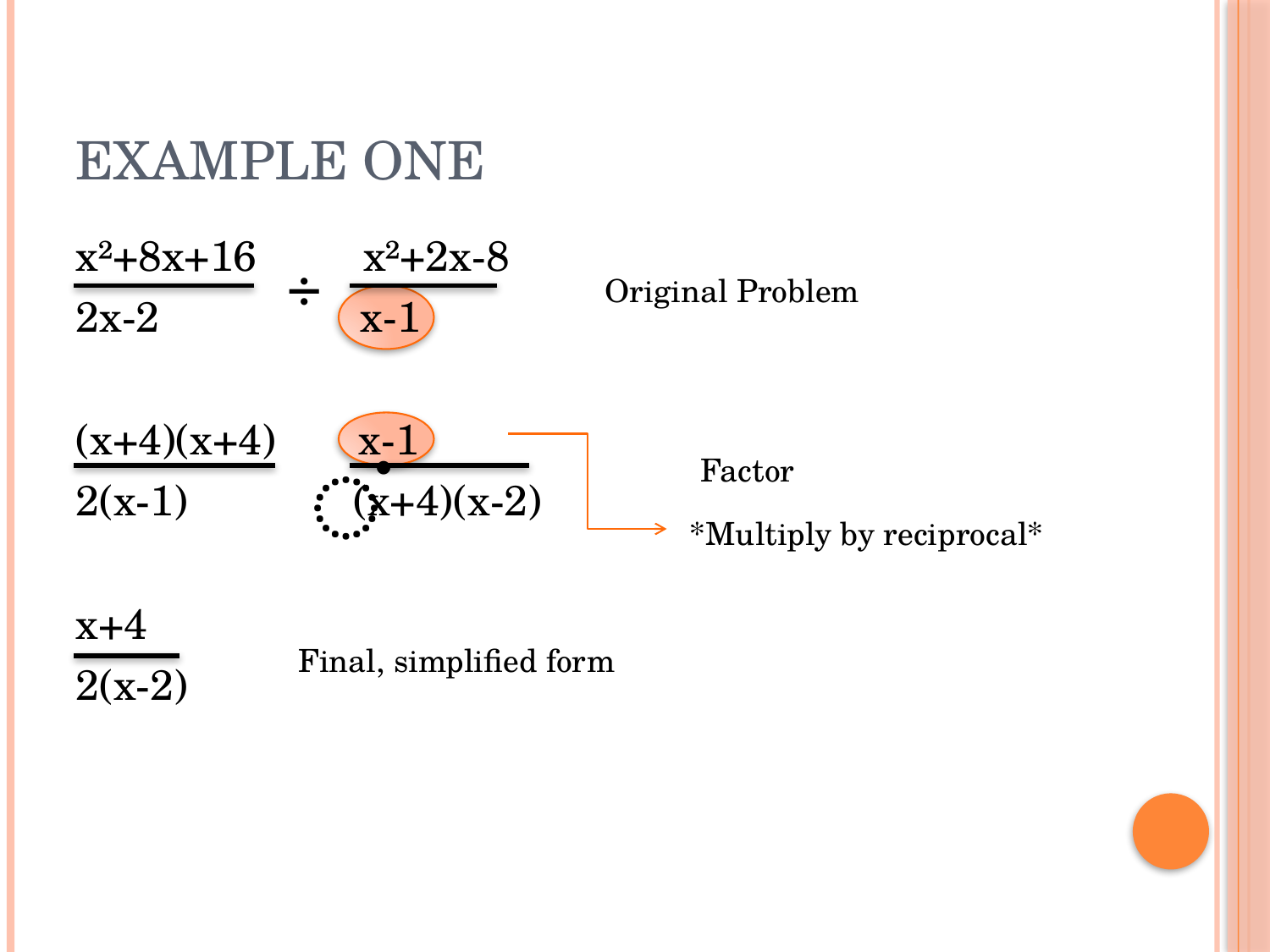

# Example one
x²+8x+16         x²+2x-8
2x-2                 x-1

(x+4)(x+4)       x-1
2(x-1)              (x+4)(x-2)

x+4
2(x-2)
÷
Original Problem

̇

Factor
*Multiply by reciprocal*
Final, simplified form